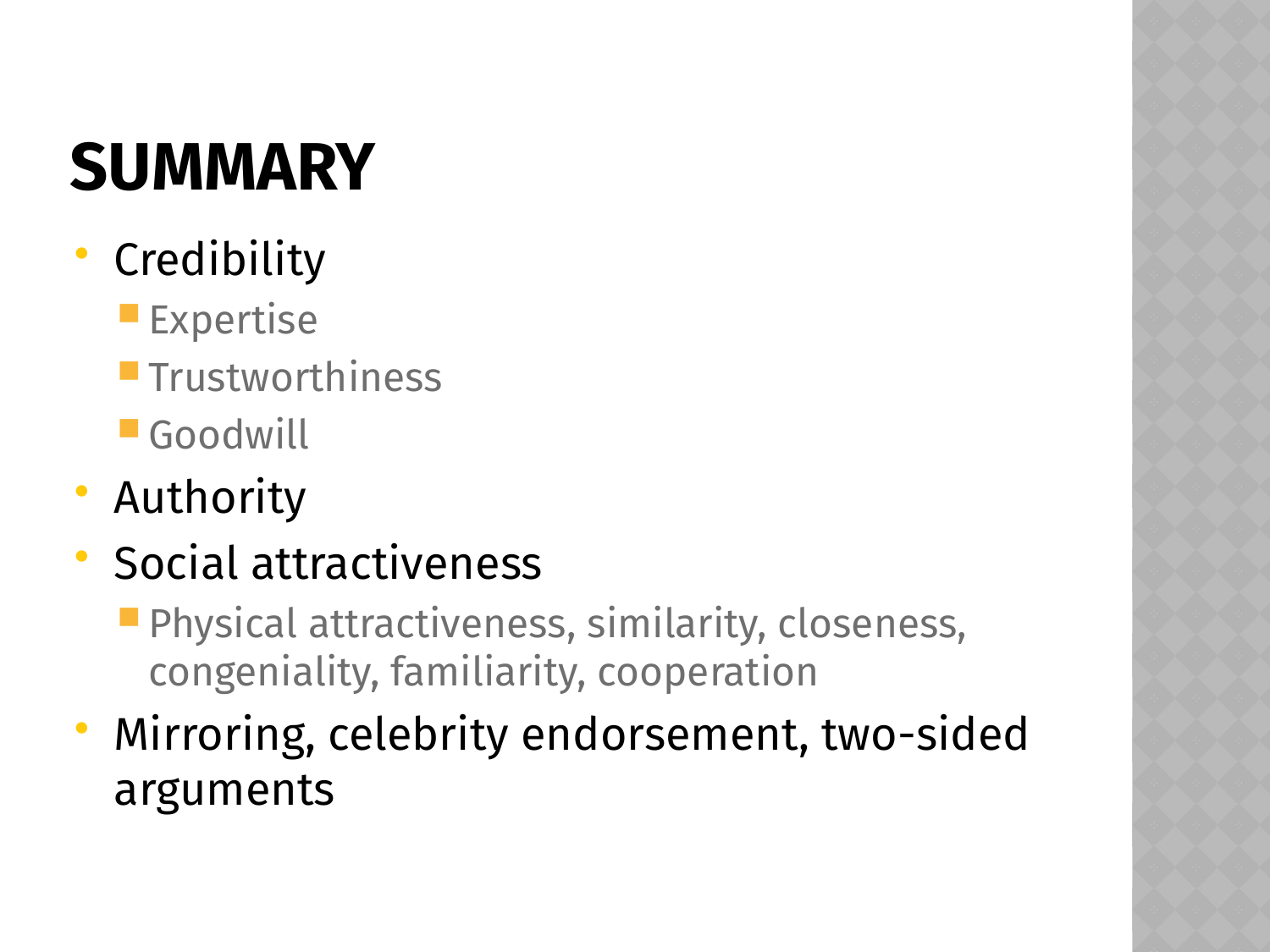

# SUMMARY
Credibility
Expertise
Trustworthiness
Goodwill
Authority
Social attractiveness
Physical attractiveness, similarity, closeness, congeniality, familiarity, cooperation
Mirroring, celebrity endorsement, two-sided arguments